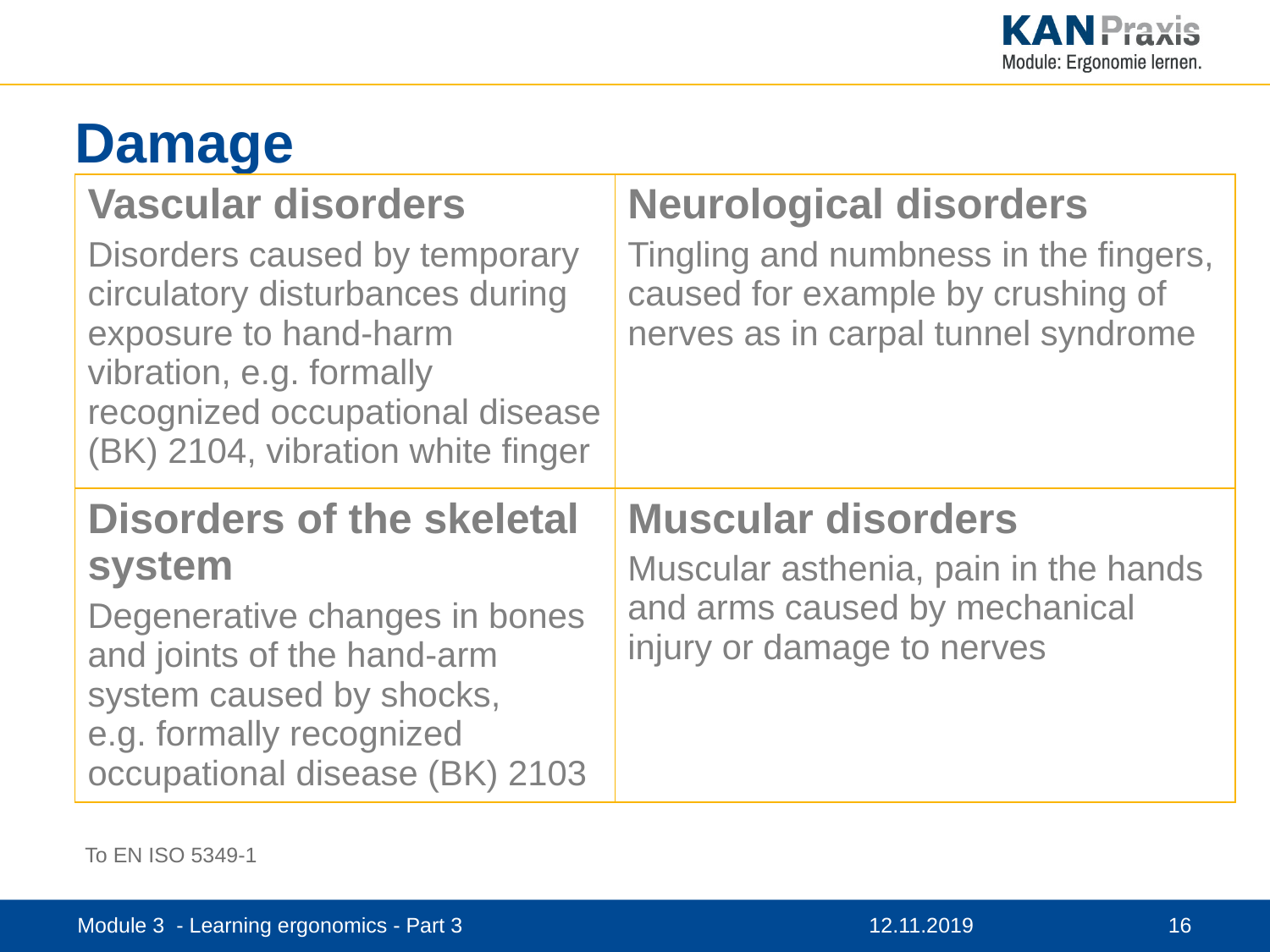

# Damage
| Vascular disorders Disorders caused by temporary circulatory disturbances during exposure to hand-harm vibration, e.g. formally recognized occupational disease (BK) 2104, vibration white finger | Neurological disorders Tingling and numbness in the fingers, caused for example by crushing of nerves as in carpal tunnel syndrome |
| --- | --- |
| Disorders of the skeletal system Degenerative changes in bones and joints of the hand-arm system caused by shocks, e.g. formally recognized occupational disease (BK) 2103 | Muscular disorders Muscular asthenia, pain in the hands and arms caused by mechanical injury or damage to nerves |
To EN ISO 5349-1
Module 3  - Learning ergonomics - Part 3
12.11.2019
16